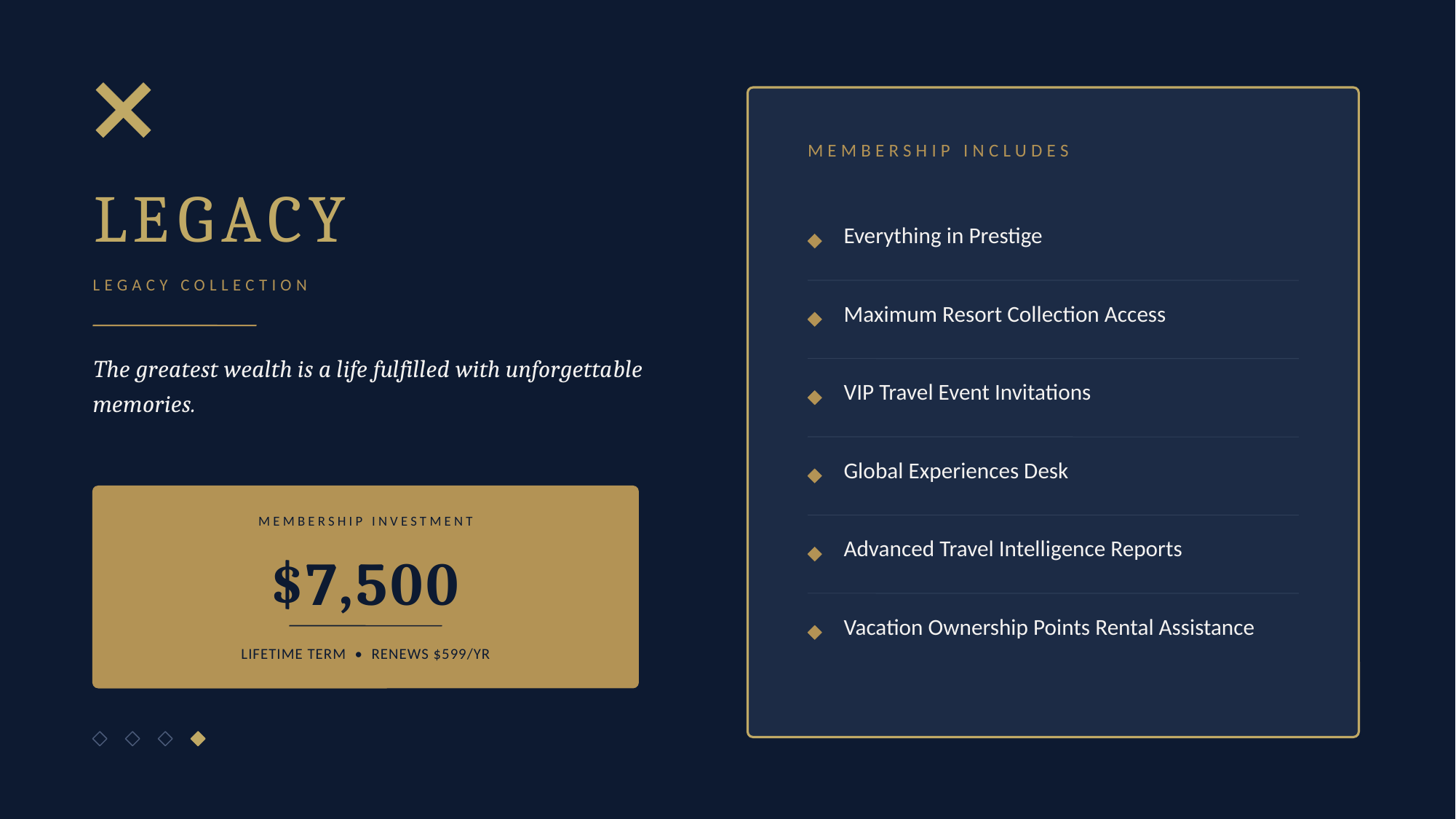

MEMBERSHIP INCLUDES
LEGACY
Everything in Prestige

LEGACY COLLECTION

Maximum Resort Collection Access

The greatest wealth is a life fulfilled with unforgettable memories.

VIP Travel Event Invitations

Global Experiences Desk

MEMBERSHIP INVESTMENT

Advanced Travel Intelligence Reports
$7,500

Vacation Ownership Points Rental Assistance

LIFETIME TERM  •  RENEWS $599/YR